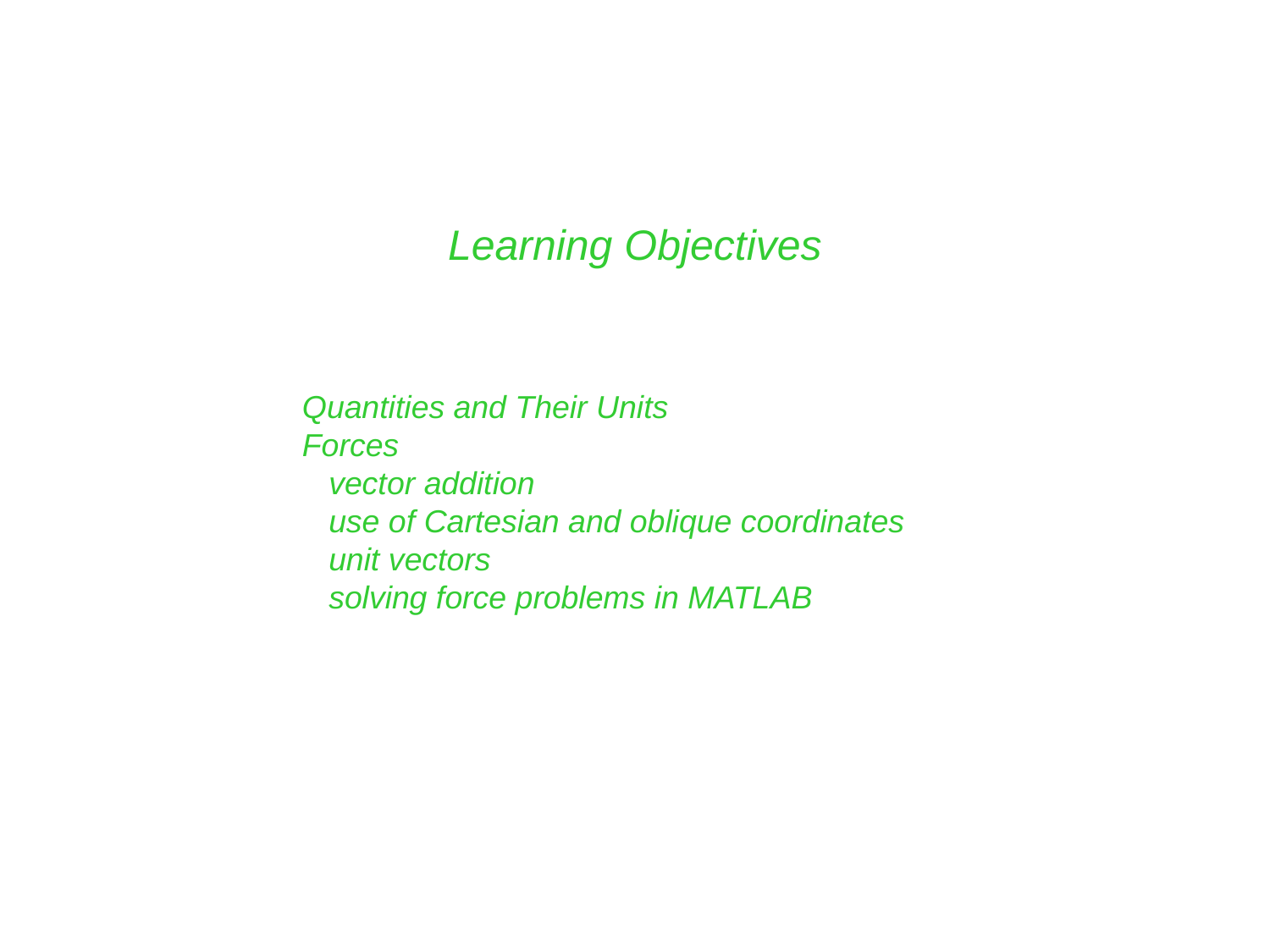

Learning Objectives
Quantities and Their Units
Forces
   vector addition
   use of Cartesian and oblique coordinates
   unit vectors
   solving force problems in MATLAB